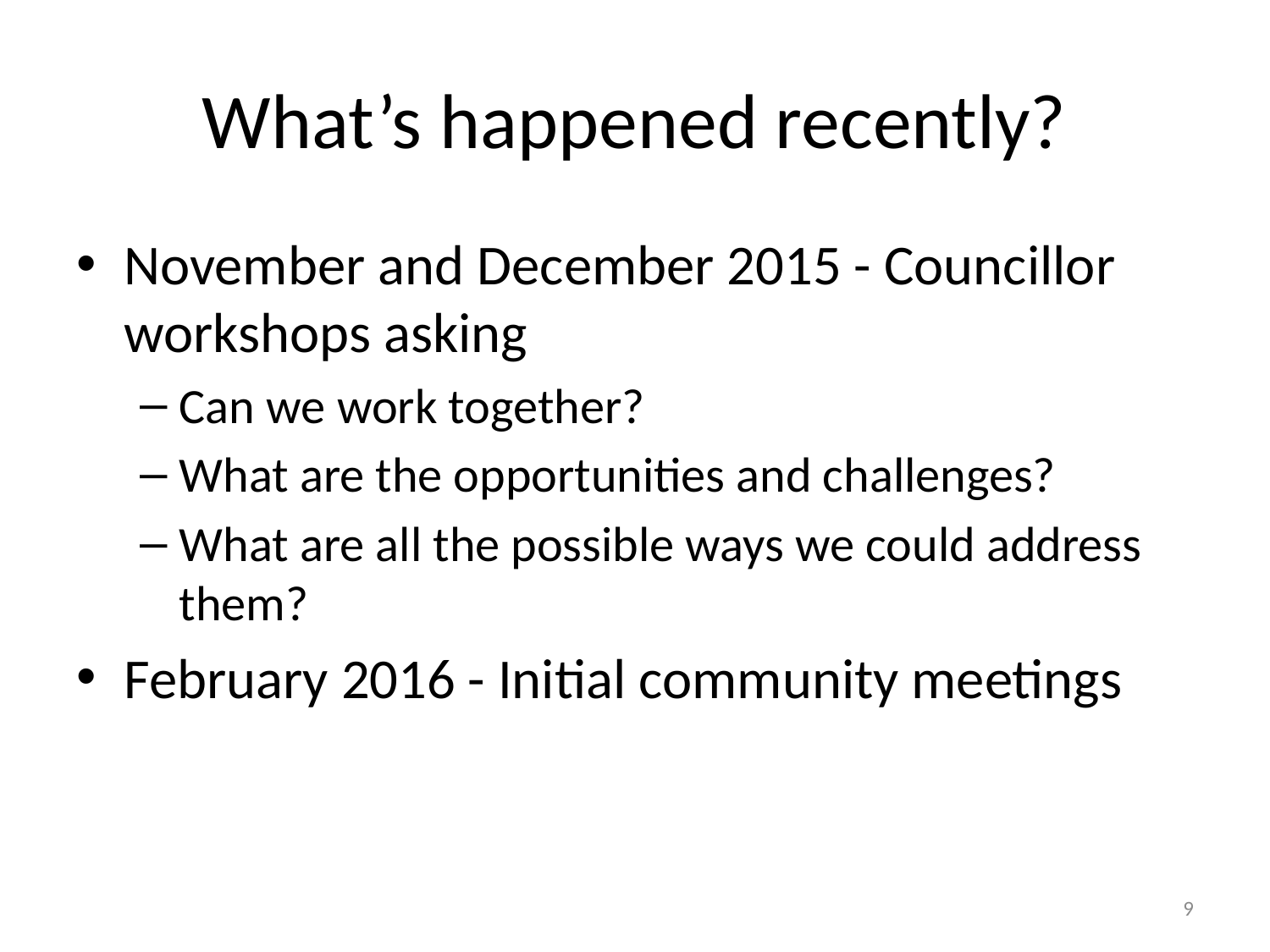

# What’s happened recently?
November and December 2015 - Councillor workshops asking
Can we work together?
What are the opportunities and challenges?
What are all the possible ways we could address them?
February 2016 - Initial community meetings

9